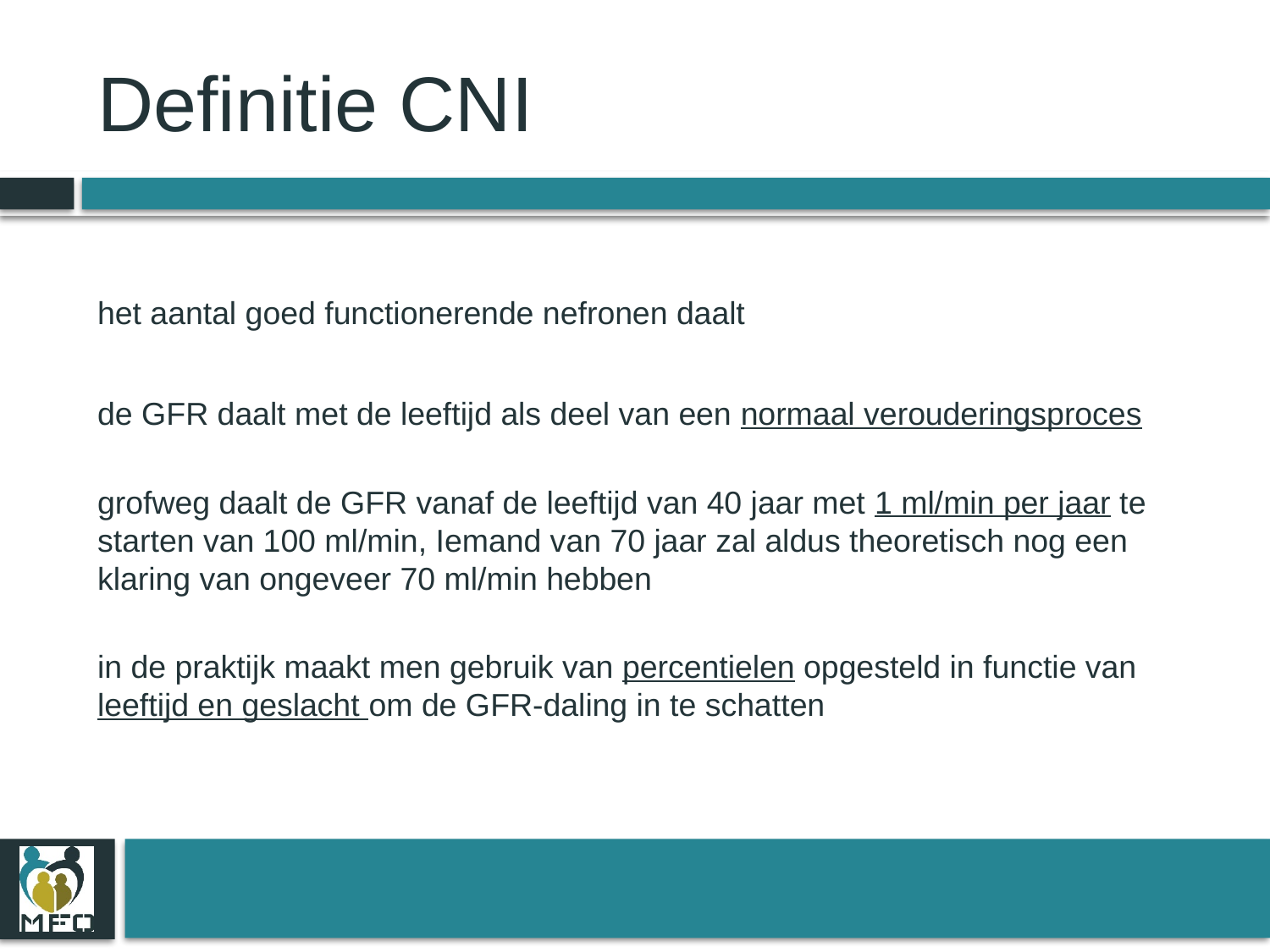

# Definitie CNI

het aantal goed functionerende nefronen daalt

de GFR daalt met de leeftijd als deel van een normaal verouderingsproces
grofweg daalt de GFR vanaf de leeftijd van 40 jaar met 1 ml/min per jaar te starten van 100 ml/min, Iemand van 70 jaar zal aldus theoretisch nog een klaring van ongeveer 70 ml/min hebben
in de praktijk maakt men gebruik van percentielen opgesteld in functie van leeftijd en geslacht om de GFR-daling in te schatten